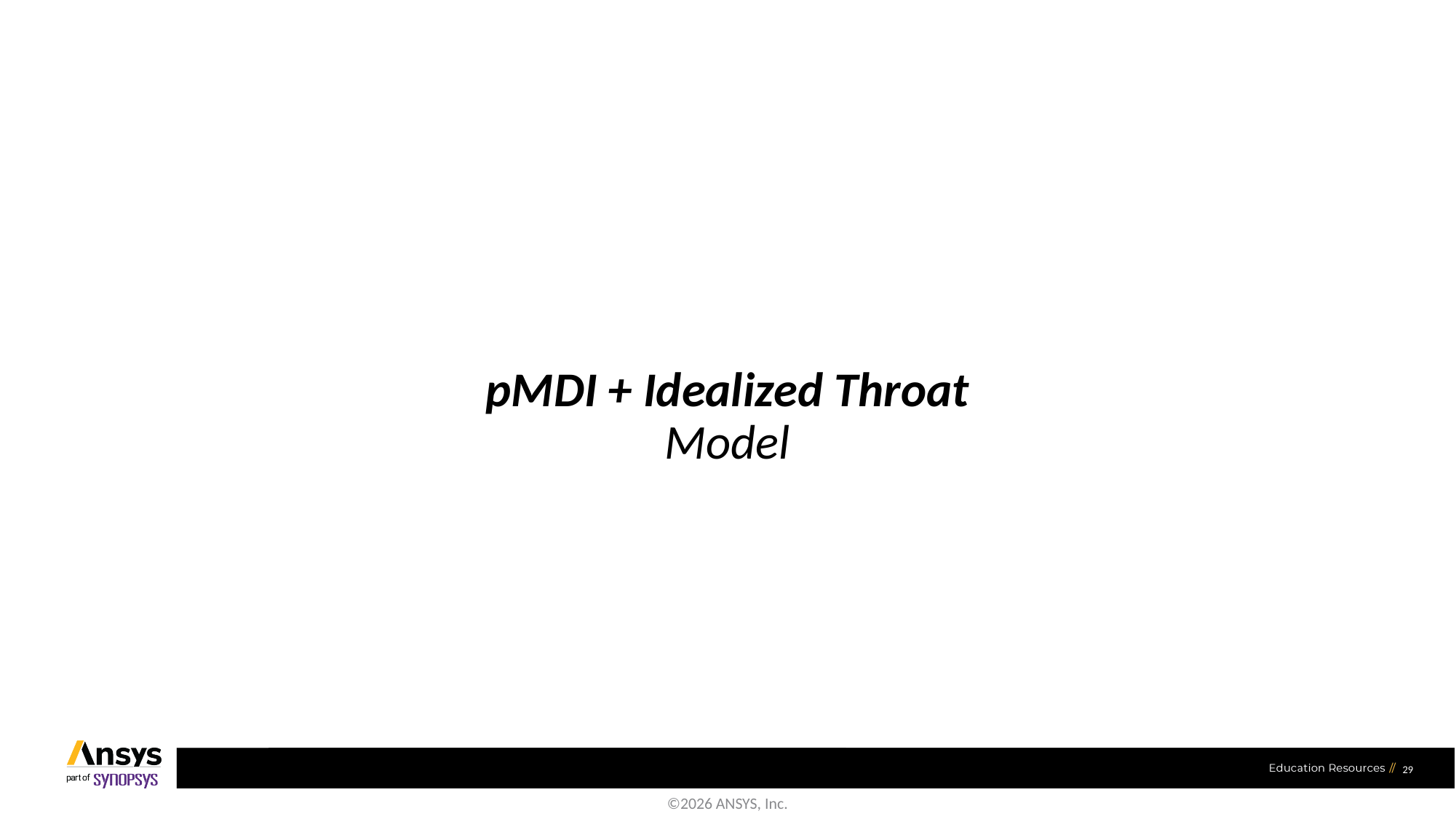

# pMDI + Idealized Throat Model
29